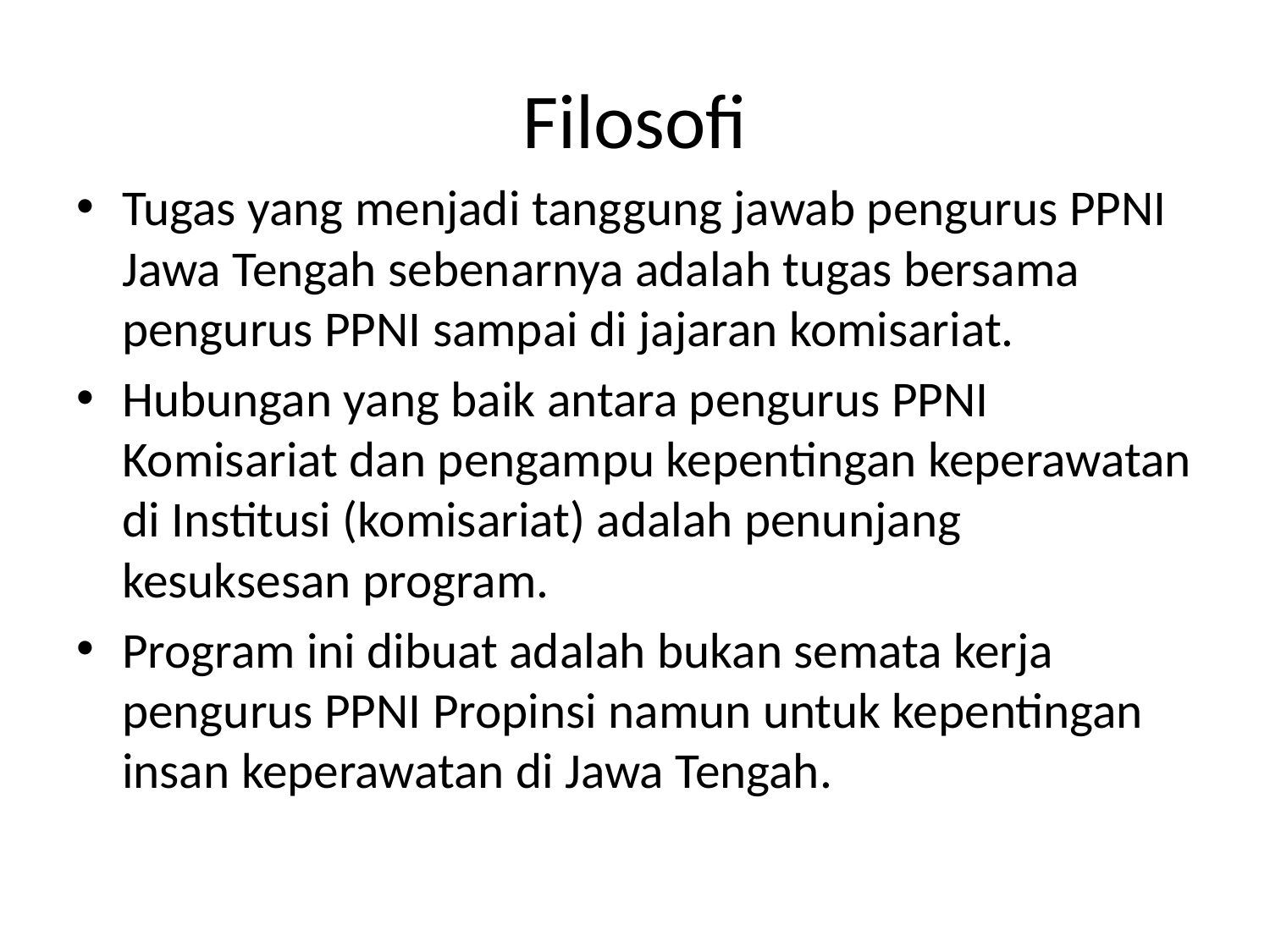

# Filosofi
Tugas yang menjadi tanggung jawab pengurus PPNI Jawa Tengah sebenarnya adalah tugas bersama pengurus PPNI sampai di jajaran komisariat.
Hubungan yang baik antara pengurus PPNI Komisariat dan pengampu kepentingan keperawatan di Institusi (komisariat) adalah penunjang kesuksesan program.
Program ini dibuat adalah bukan semata kerja pengurus PPNI Propinsi namun untuk kepentingan insan keperawatan di Jawa Tengah.